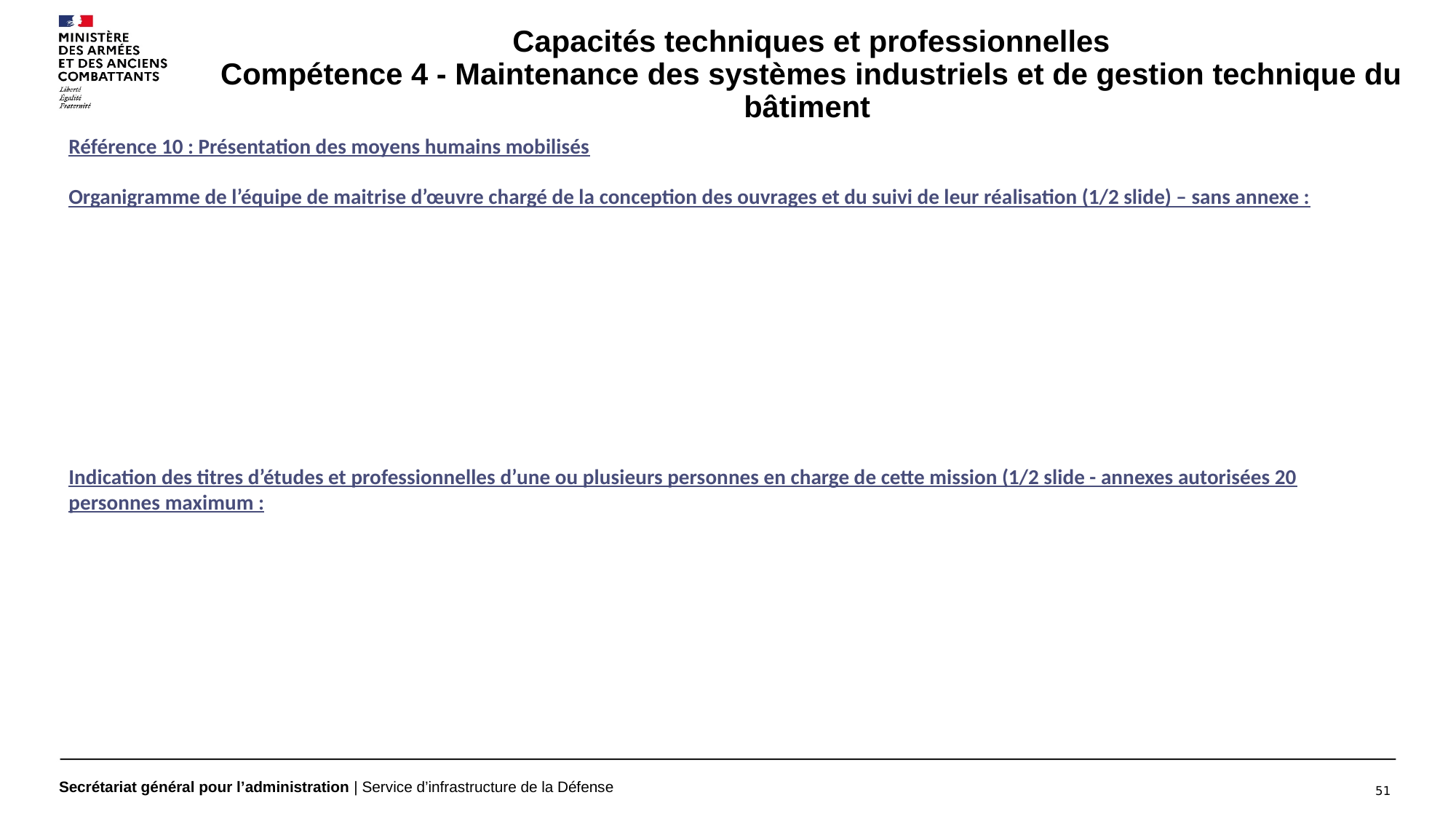

# Capacités techniques et professionnelles Compétence 4 - Maintenance des systèmes industriels et de gestion technique du bâtiment
Référence 10 : Présentation des moyens humains mobilisés

Organigramme de l’équipe de maitrise d’œuvre chargé de la conception des ouvrages et du suivi de leur réalisation (1/2 slide) – sans annexe :

Indication des titres d’études et professionnelles d’une ou plusieurs personnes en charge de cette mission (1/2 slide - annexes autorisées 20 personnes maximum :

51